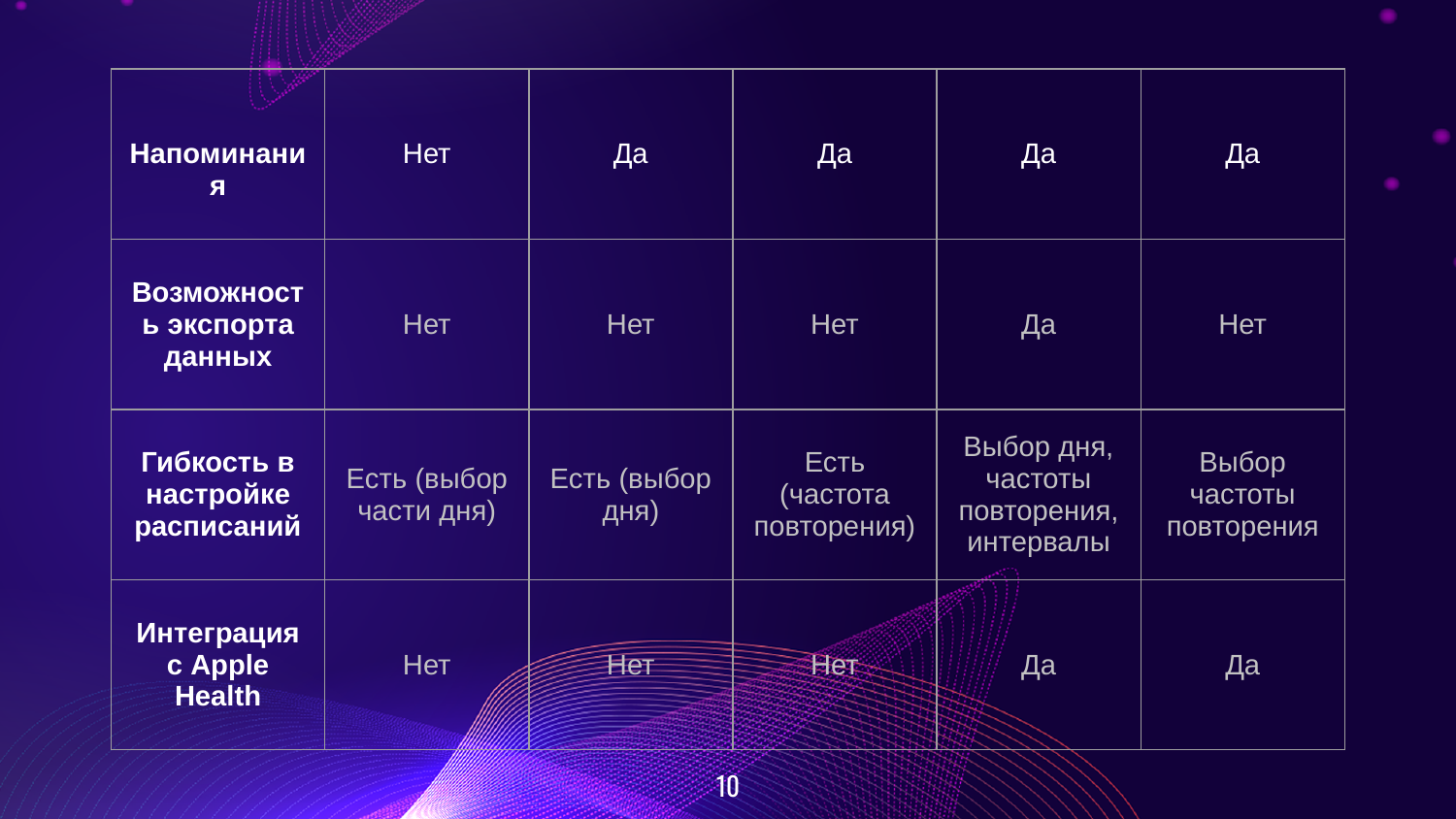

| Напоминания | Нет | Да | Да | Да | Да |
| --- | --- | --- | --- | --- | --- |
| Возможность экспорта данных | Нет | Нет | Нет | Да | Нет |
| Гибкость в настройке расписаний | Есть (выбор части дня) | Есть (выбор дня) | Есть (частота повторения) | Выбор дня, частоты повторения, интервалы | Выбор частоты повторения |
| Интеграция с Apple Health | Нет | Нет | Нет | Да | Да |
10